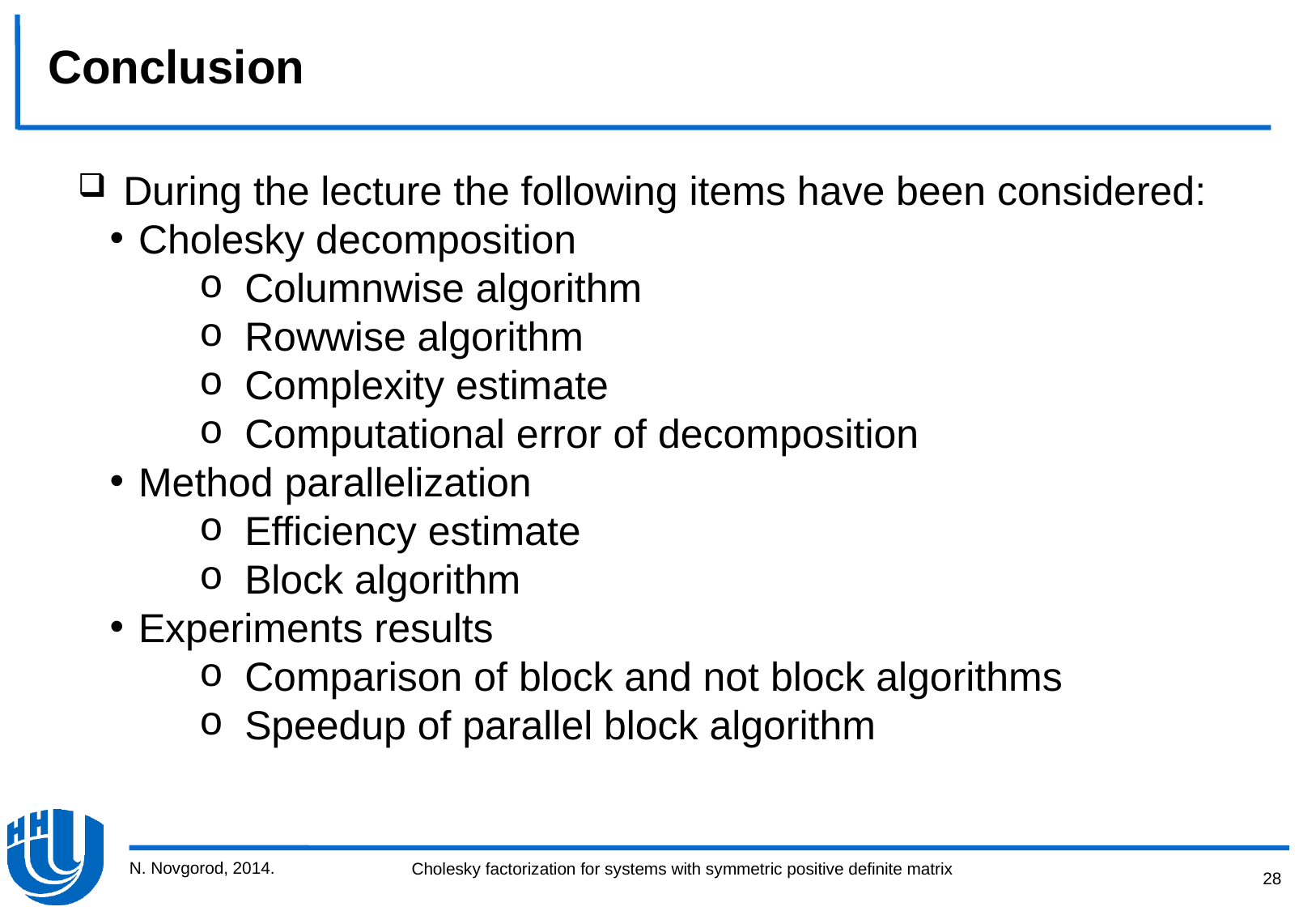

Conclusion
During the lecture the following items have been considered:
Cholesky decomposition
Columnwise algorithm
Rowwise algorithm
Complexity estimate
Computational error of decomposition
Method parallelization
Efficiency estimate
Block algorithm
Experiments results
Comparison of block and not block algorithms
Speedup of parallel block algorithm

N. Novgorod, 2014.
28
Cholesky factorization for systems with symmetric positive definite matrix